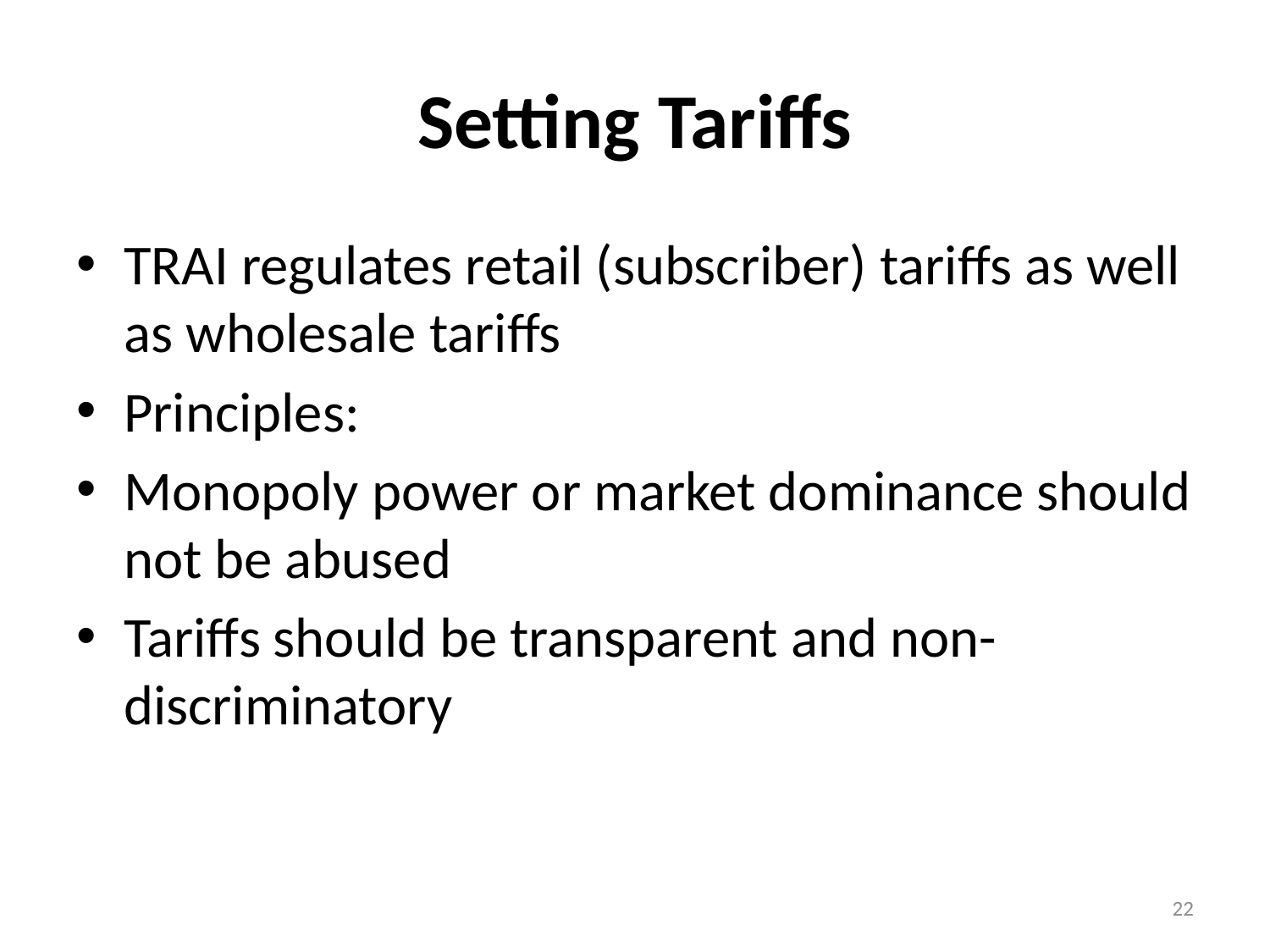

# Setting Tariffs
TRAI regulates retail (subscriber) tariffs as well as wholesale tariffs
Principles:
Monopoly power or market dominance should not be abused
Tariffs should be transparent and non-discriminatory

22